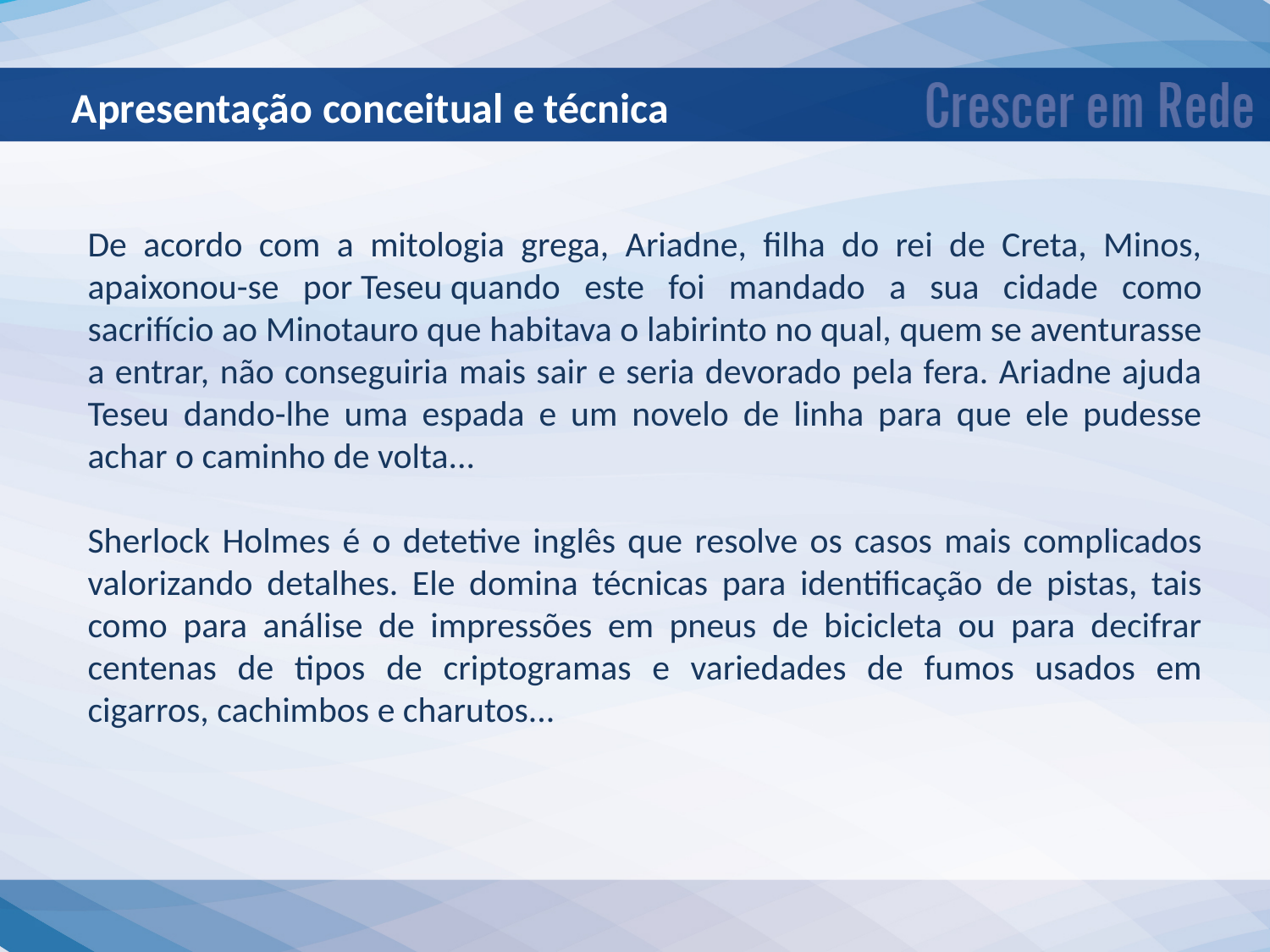

Apresentação conceitual e técnica
De acordo com a mitologia grega, Ariadne, filha do rei de Creta, Minos, apaixonou-se por Teseu quando este foi mandado a sua cidade como sacrifício ao Minotauro que habitava o labirinto no qual, quem se aventurasse a entrar, não conseguiria mais sair e seria devorado pela fera. Ariadne ajuda Teseu dando-lhe uma espada e um novelo de linha para que ele pudesse achar o caminho de volta...

Sherlock Holmes é o detetive inglês que resolve os casos mais complicados valorizando detalhes. Ele domina técnicas para identificação de pistas, tais como para análise de impressões em pneus de bicicleta ou para decifrar centenas de tipos de criptogramas e variedades de fumos usados em cigarros, cachimbos e charutos...